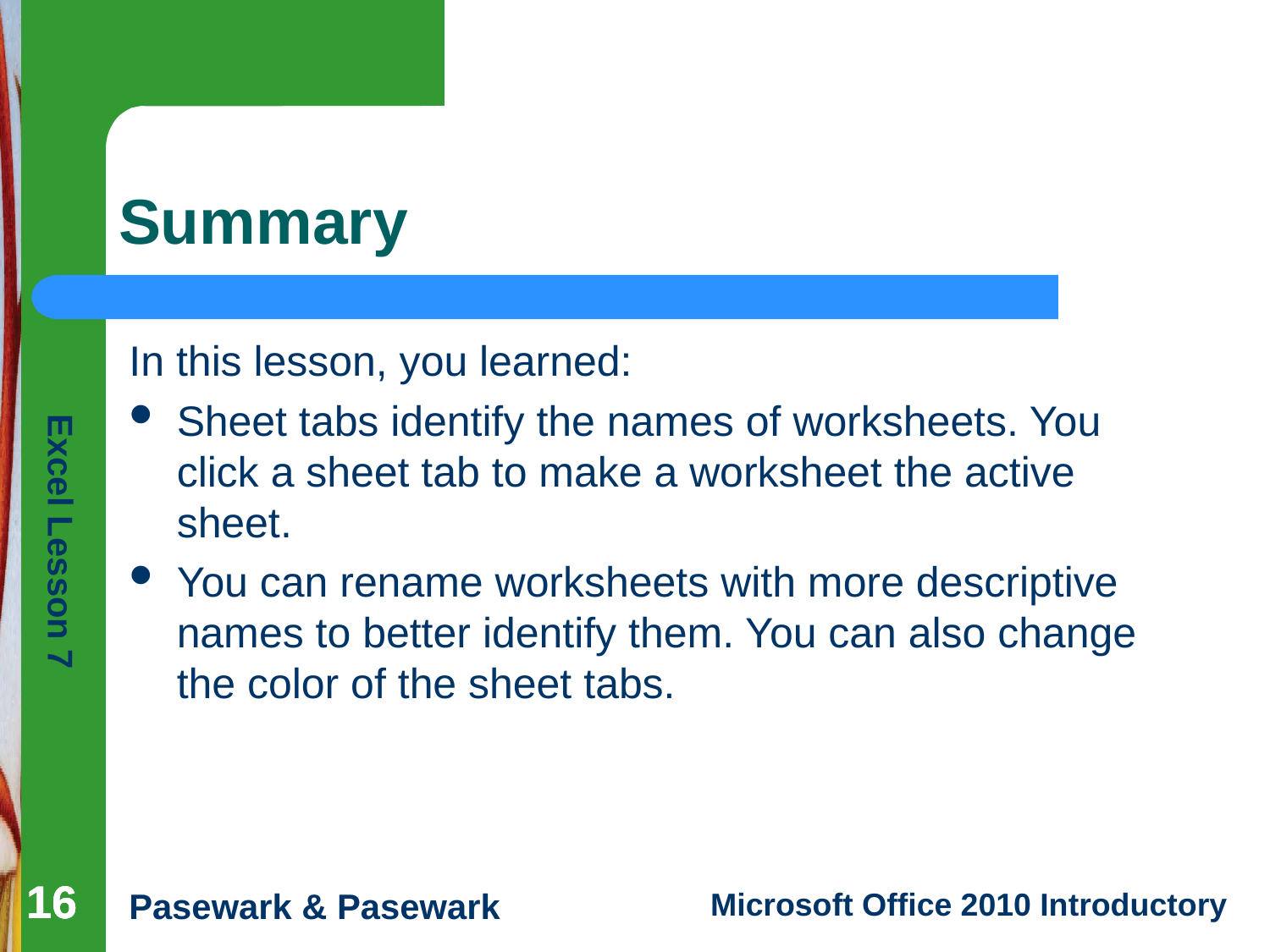

# Summary
In this lesson, you learned:
Sheet tabs identify the names of worksheets. You click a sheet tab to make a worksheet the active sheet.
You can rename worksheets with more descriptive names to better identify them. You can also change the color of the sheet tabs.
16
16
16